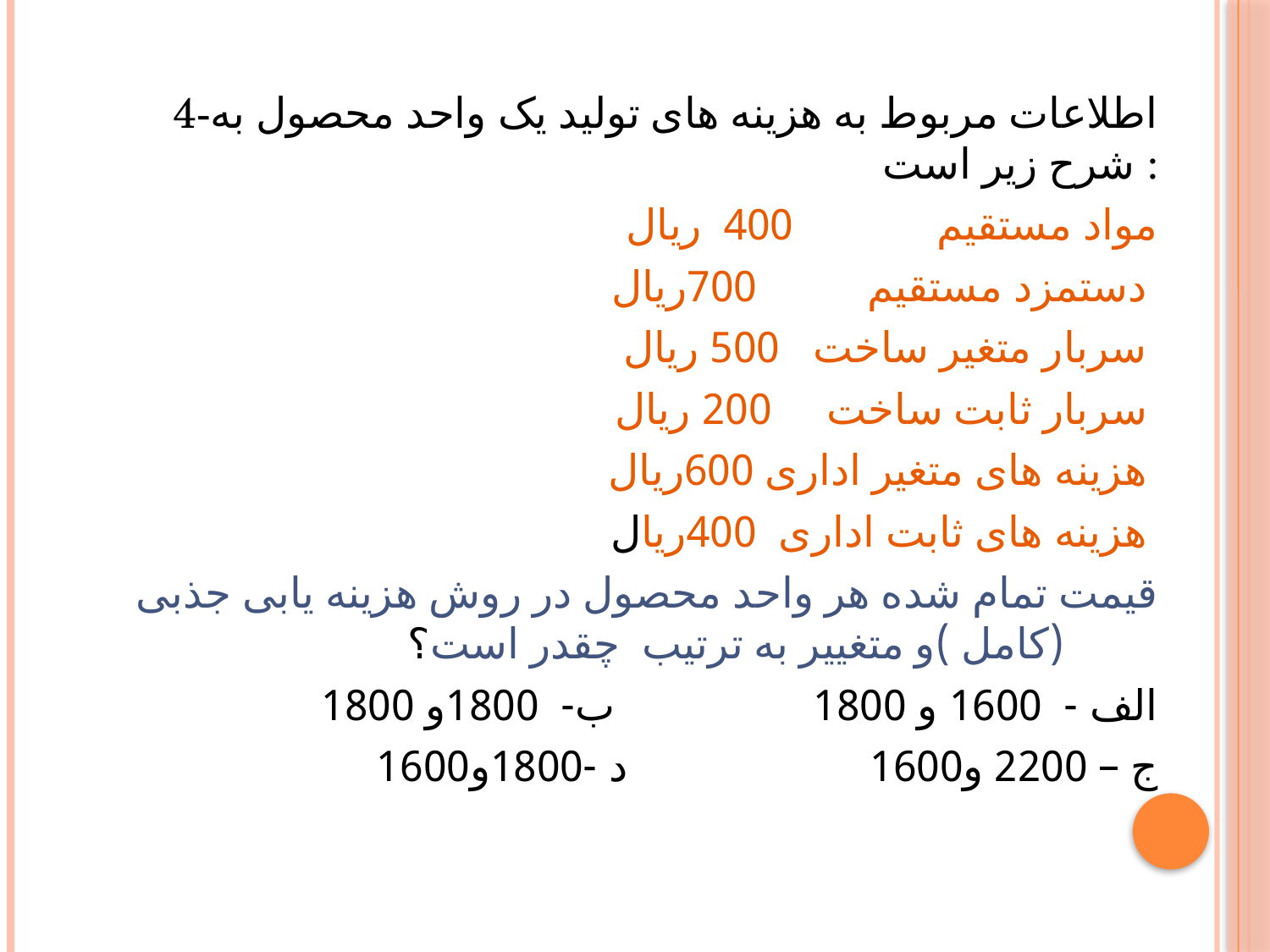

#
4-اطلاعات مربوط به هزینه های تولید یک واحد محصول به شرح زیر است :
مواد مستقیم             400  ریال
دستمزد مستقیم          700ریال
سربار متغیر ساخت   500 ریال
سربار ثابت ساخت     200 ریال
هزینه های متغیر اداری 600ریال
هزینه های ثابت اداری  400ریال
قیمت تمام شده هر واحد محصول در روش هزینه یابی جذبی (کامل )و متغییر به ترتیب  چقدر است؟
الف -  1600 و 1800                  ب-  1800و 1800
ج – 2200 و1600                      د -1800و1600